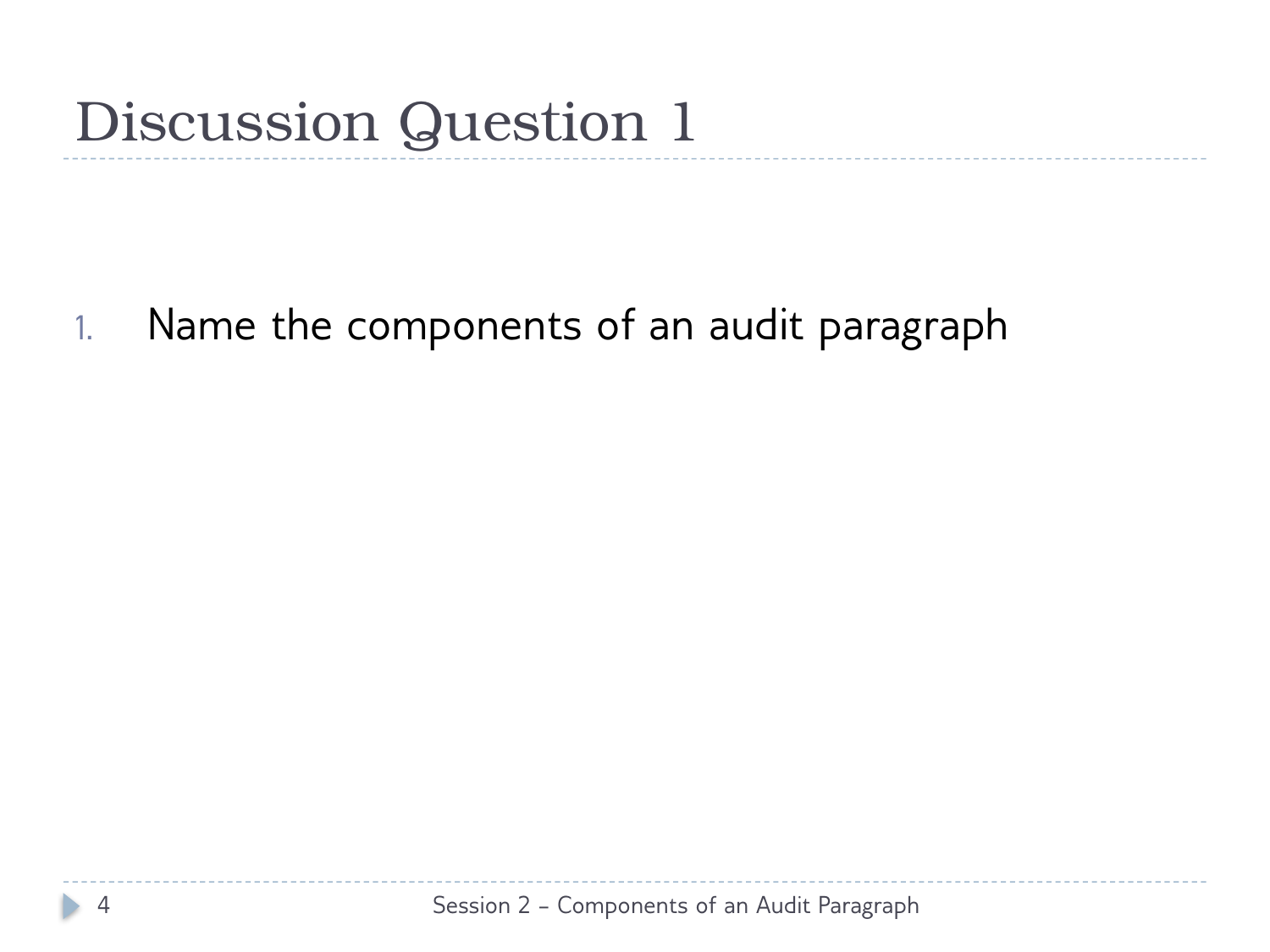

# Discussion Question 1
Name the components of an audit paragraph

4
Session 2 – Components of an Audit Paragraph